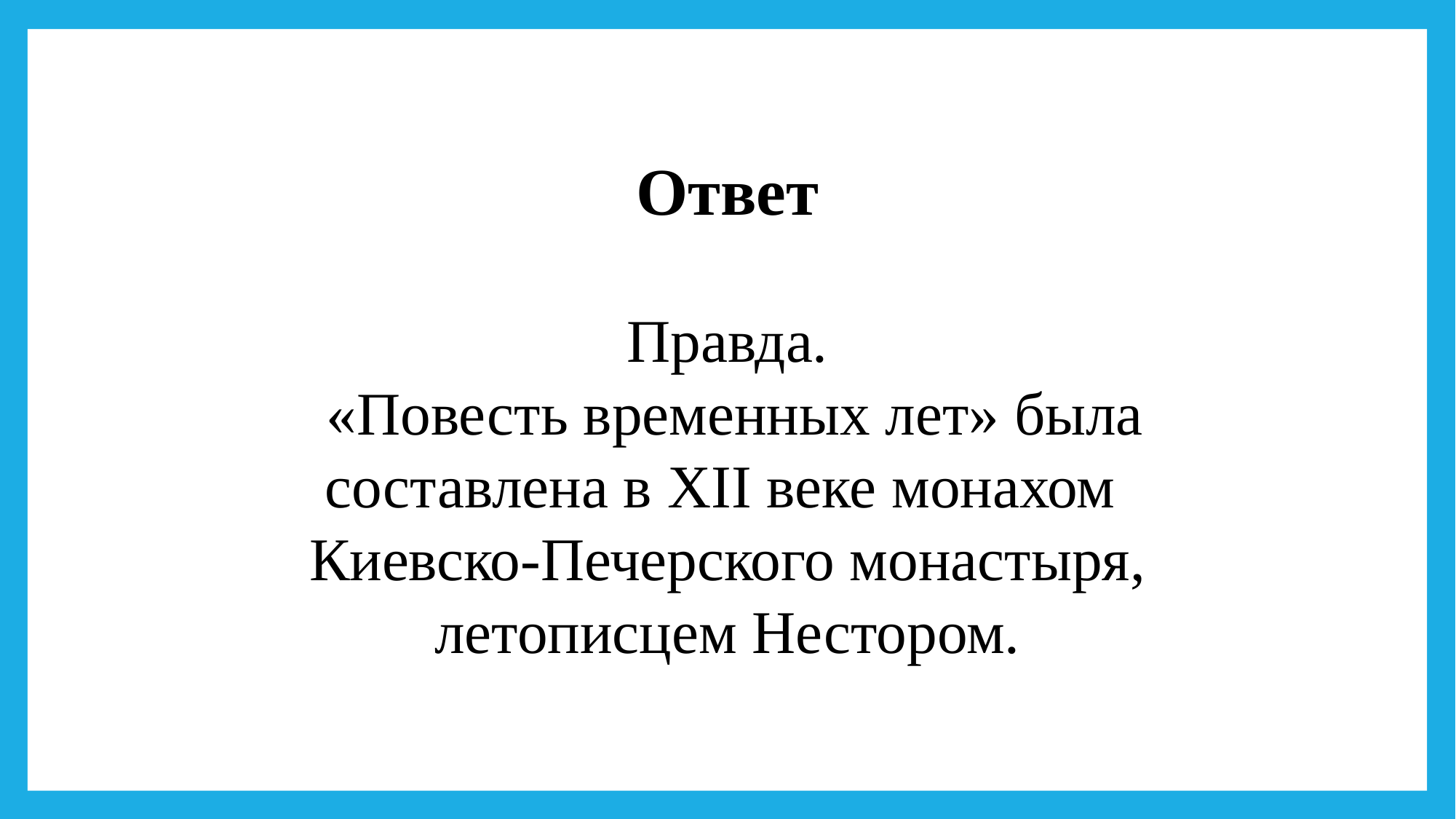

Ответ

Правда.
 «Повесть временных лет» была составлена в XII веке монахом
Киевско-Печерского монастыря, летописцем Нестором.